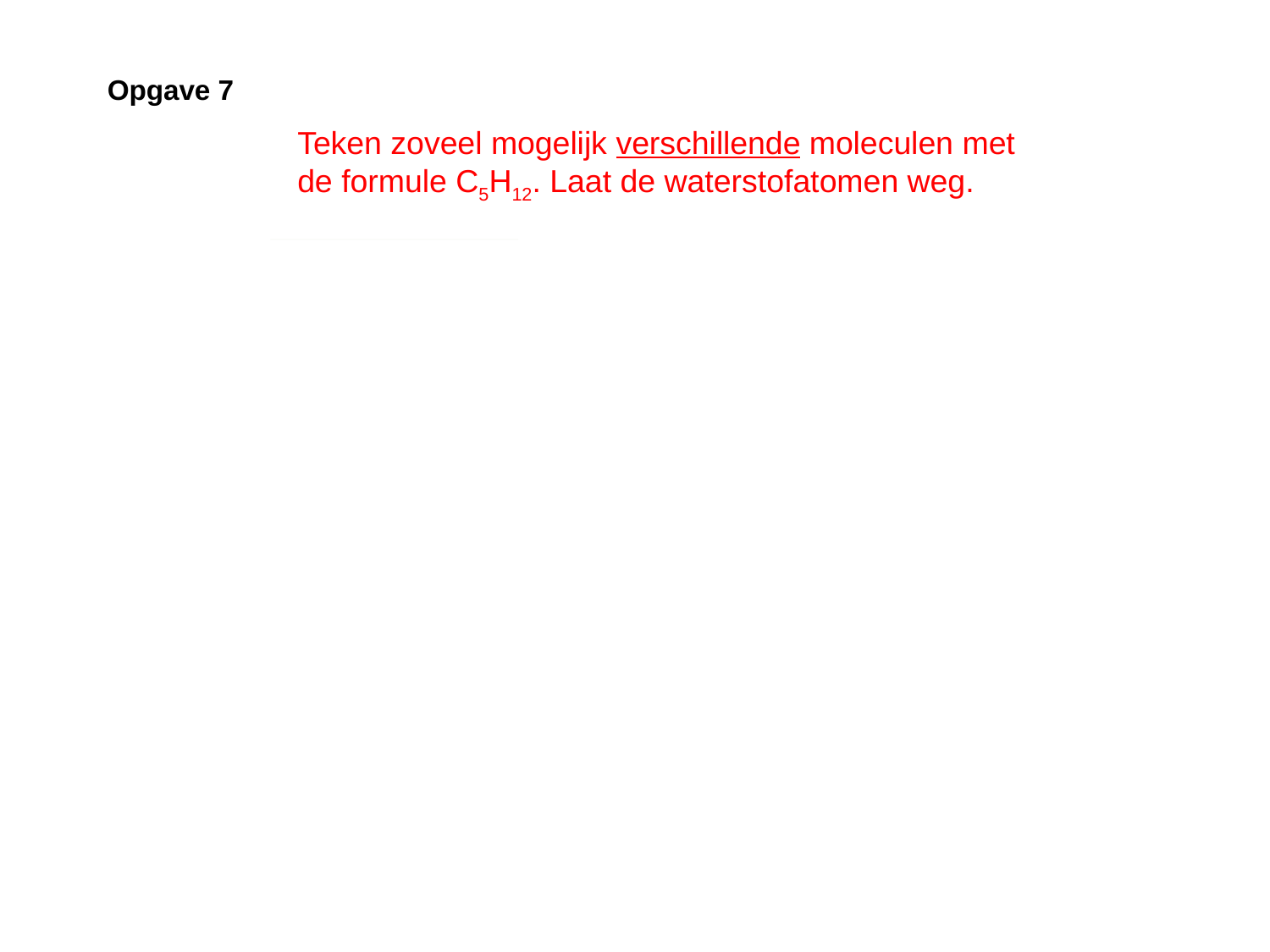

Opgave 7
Teken zoveel mogelijk verschillende moleculen met de formule C5H12. Laat de waterstofatomen weg.